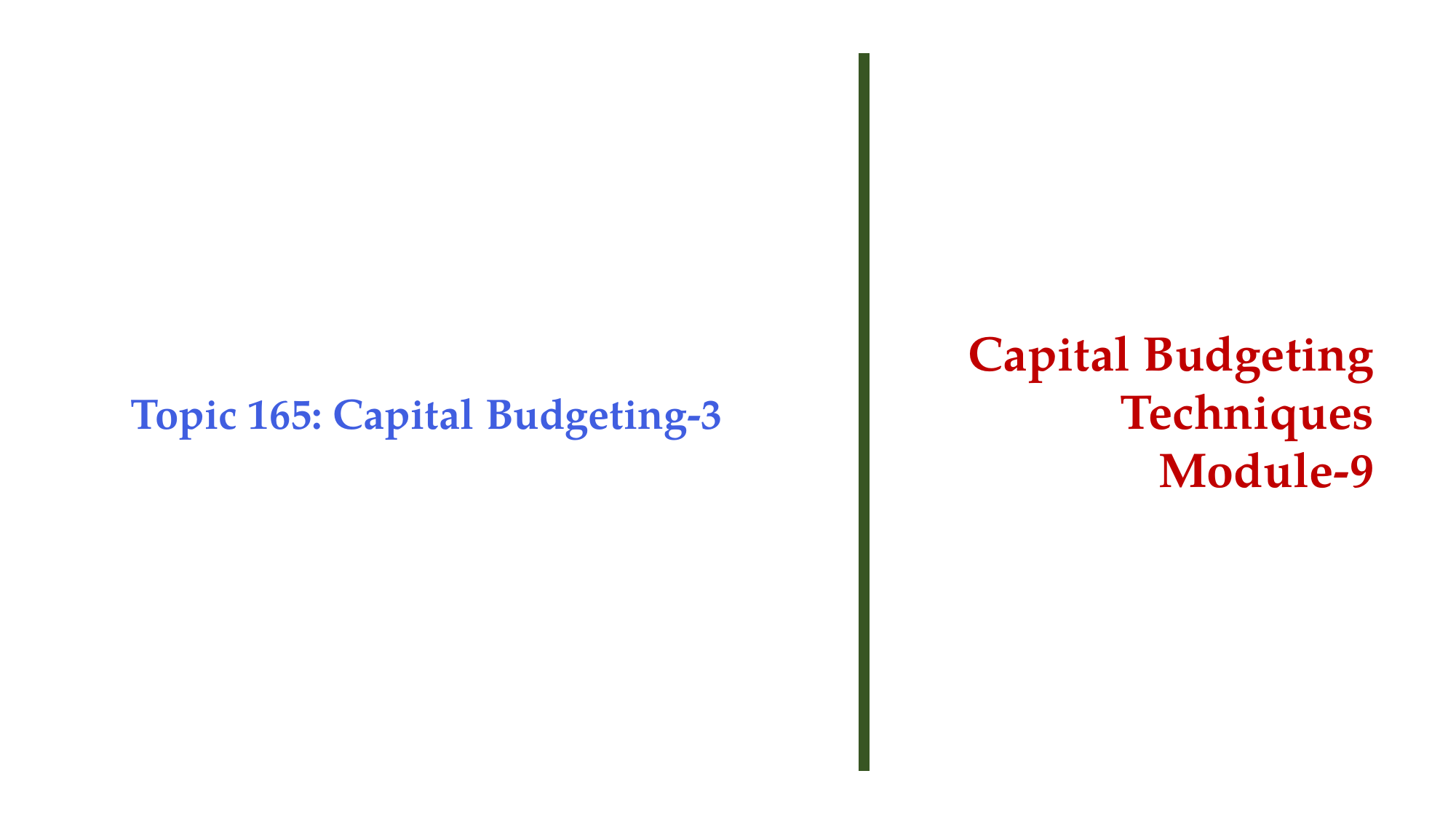

Topic 165: Capital Budgeting-3
Capital Budgeting Techniques
Module-9